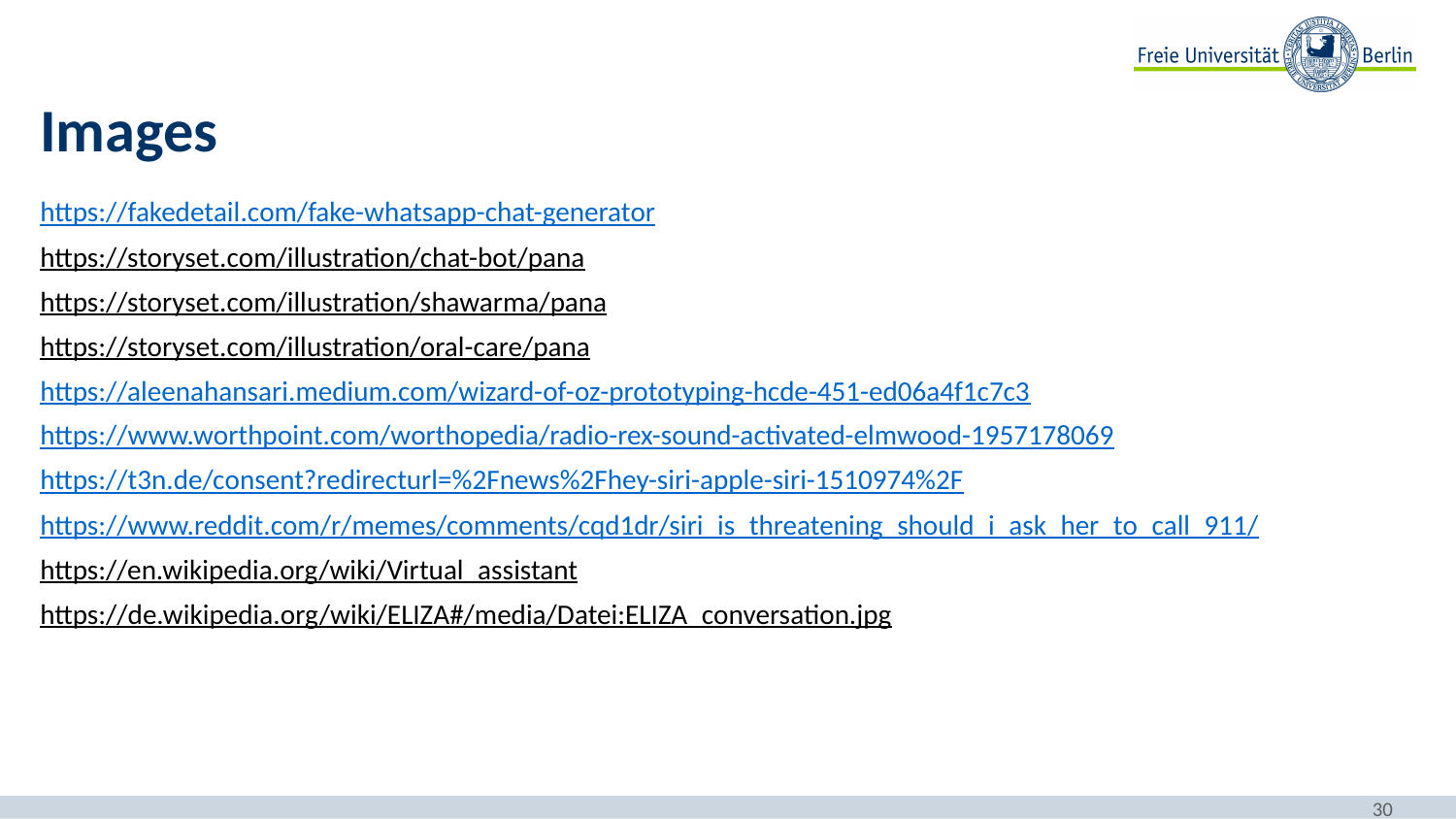

# Images
https://fakedetail.com/fake-whatsapp-chat-generator
https://storyset.com/illustration/chat-bot/pana
https://storyset.com/illustration/shawarma/pana
https://storyset.com/illustration/oral-care/pana
https://aleenahansari.medium.com/wizard-of-oz-prototyping-hcde-451-ed06a4f1c7c3
https://www.worthpoint.com/worthopedia/radio-rex-sound-activated-elmwood-1957178069
https://t3n.de/consent?redirecturl=%2Fnews%2Fhey-siri-apple-siri-1510974%2F
https://www.reddit.com/r/memes/comments/cqd1dr/siri_is_threatening_should_i_ask_her_to_call_911/
https://en.wikipedia.org/wiki/Virtual_assistant
https://de.wikipedia.org/wiki/ELIZA#/media/Datei:ELIZA_conversation.jpg